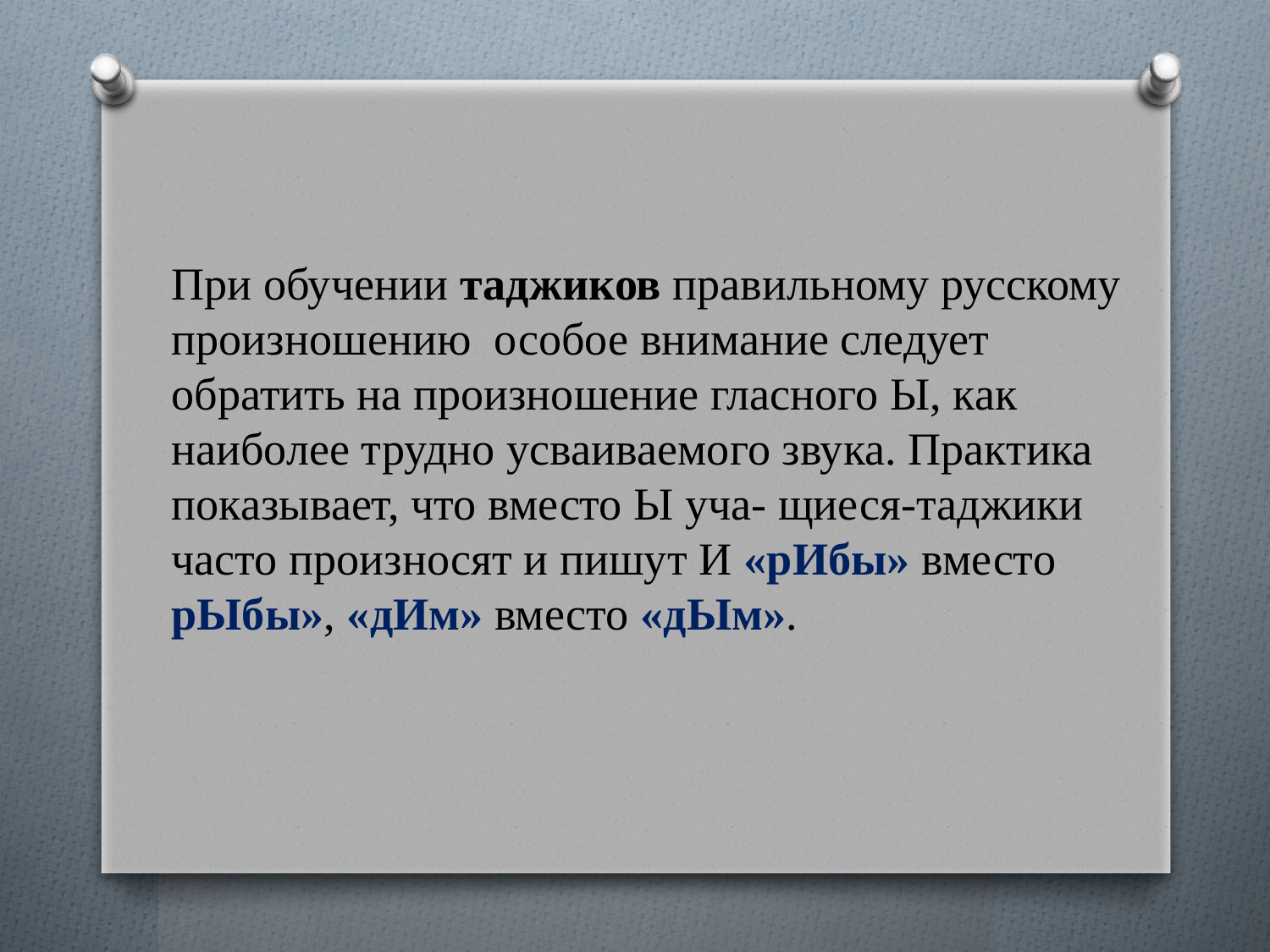

#

При обучении таджиков правильному русскому произношению  особое внимание следует обратить на произношение гласного Ы, как наиболее трудно усваиваемого звука. Практика показывает, что вместо Ы уча- щиеся-таджики часто произносят и пишут И «рИбы» вместо рЫбы», «дИм» вместо «дЫм».